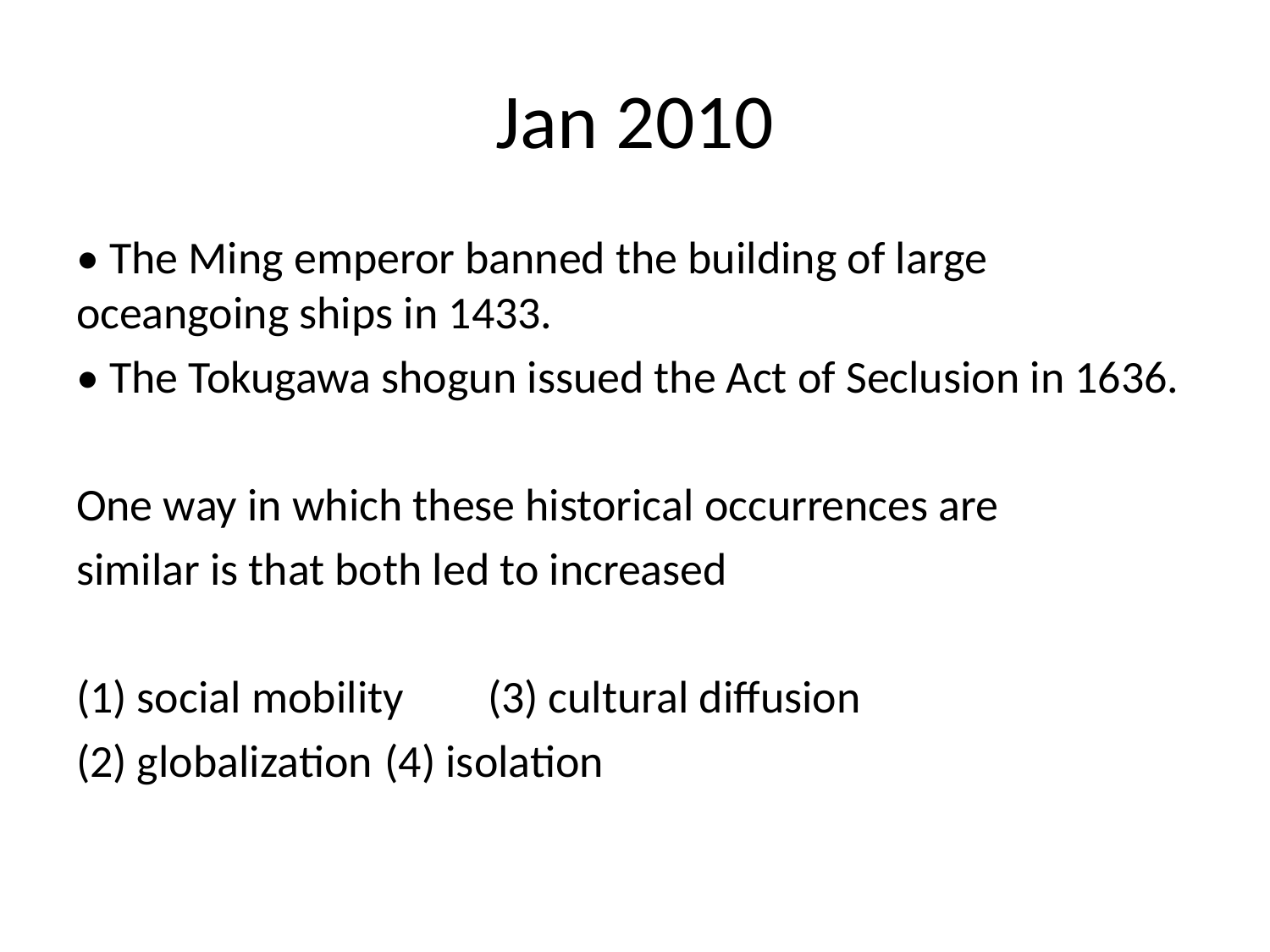

# Jan 2010
• The Ming emperor banned the building of large oceangoing ships in 1433.
• The Tokugawa shogun issued the Act of Seclusion in 1636.

One way in which these historical occurrences are
similar is that both led to increased

(1) social mobility 	(3) cultural diffusion
(2) globalization 		(4) isolation